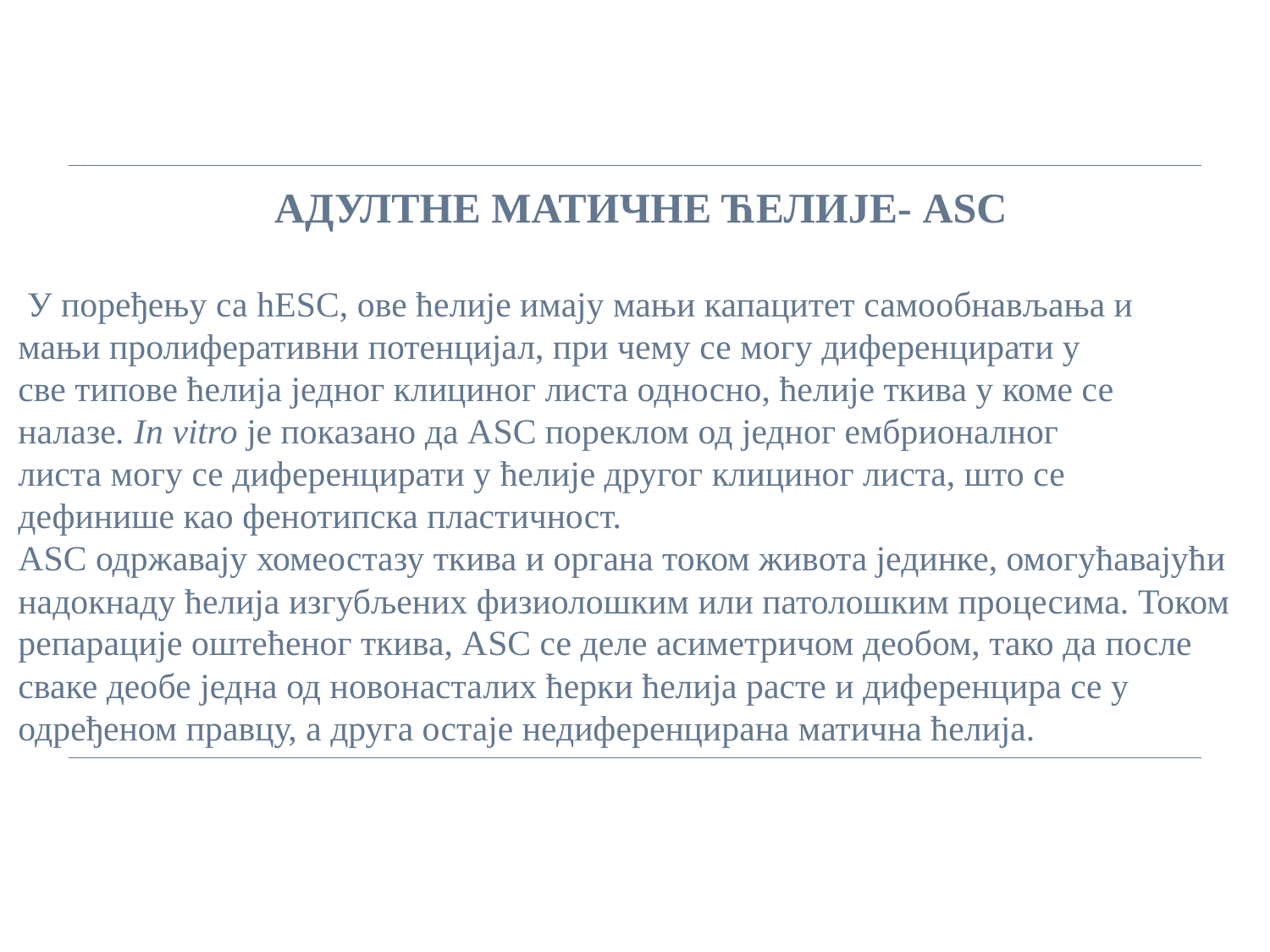

АДУЛТНЕ МАТИЧНЕ ЋЕЛИЈЕ- АSC

 У поређењу са hESC, ове ћелије имају мањи капацитет самообнављања и
мањи пролиферативни потенцијал, при чему се могу диференцирати у
све типове ћелија једног клициног листа односно, ћелије ткива у коме се
налазе. In vitro је показано да АSC пореклом од једног ембрионалног
листа могу се диференцирати у ћелије другог клициног листа, што се
дефинише као фенотипска пластичност.
АSC одржавају хомеостазу ткива и органа током живота јединке, омогућавајући надокнаду ћелија изгубљених физиолошким или патолошким процесима. Током
репарације оштећеног ткива, АSC се деле асиметричом деобом, тако да после сваке деобе једна од новонасталих ћерки ћелија расте и диференцира се у одређеном правцу, а друга остаје недиференцирана матична ћелија.